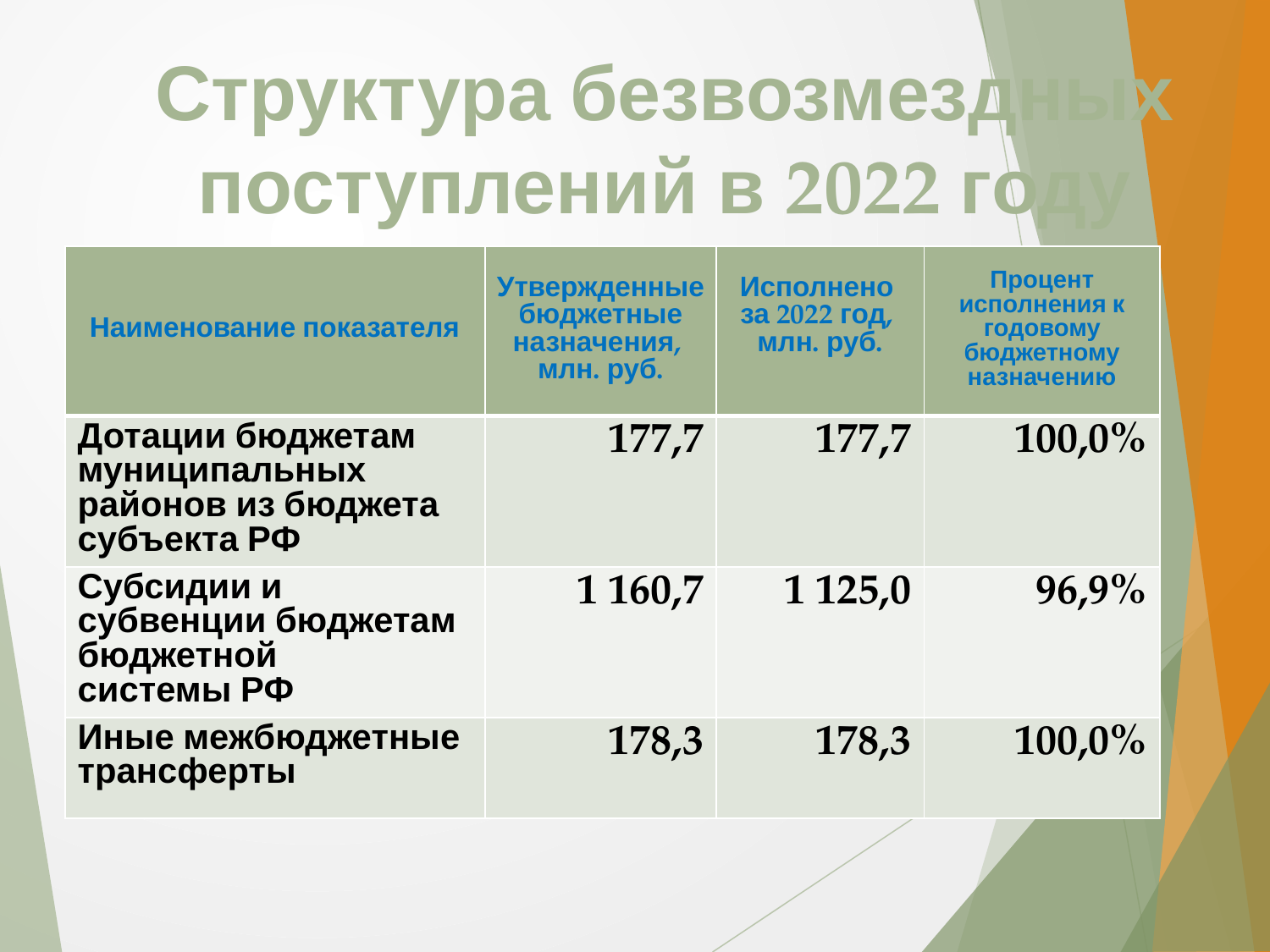

# Структура безвозмездных поступлений в 2022 году
| Наименование показателя | Утвержденные бюджетные назначения, млн. руб. | Исполнено за 2022 год, млн. руб. | Процент исполнения к годовому бюджетному назначению |
| --- | --- | --- | --- |
| Дотации бюджетам муниципальных районов из бюджета субъекта РФ | 177,7 | 177,7 | 100,0% |
| Субсидии и субвенции бюджетам бюджетной системы РФ | 1 160,7 | 1 125,0 | 96,9% |
| Иные межбюджетные трансферты | 178,3 | 178,3 | 100,0% |